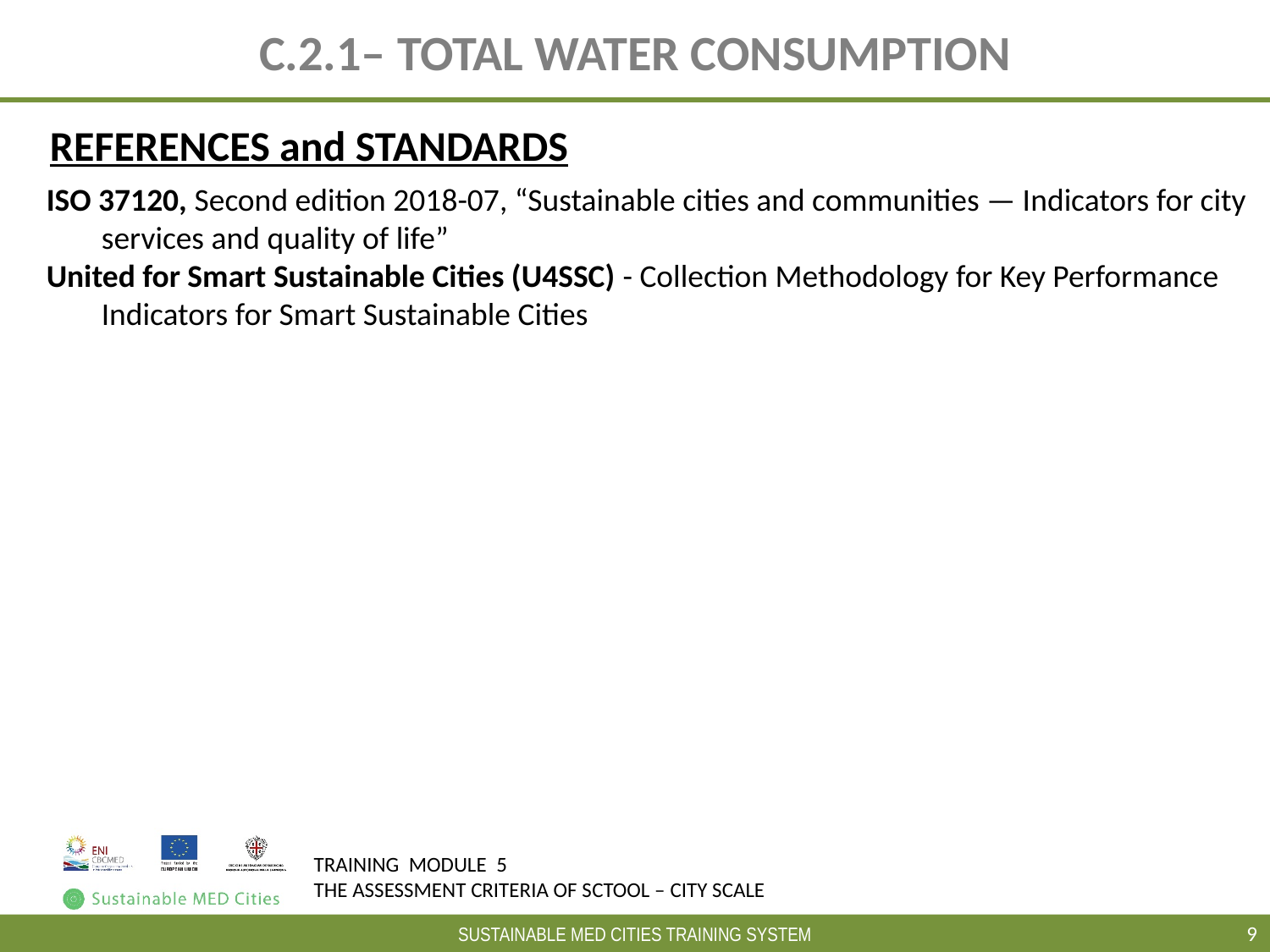

C.2.1– TOTAL WATER CONSUMPTION
REFERENCES and STANDARDS
ISO 37120, Second edition 2018-07, “Sustainable cities and communities — Indicators for city services and quality of life”
United for Smart Sustainable Cities (U4SSC) - Collection Methodology for Key Performance Indicators for Smart Sustainable Cities
9